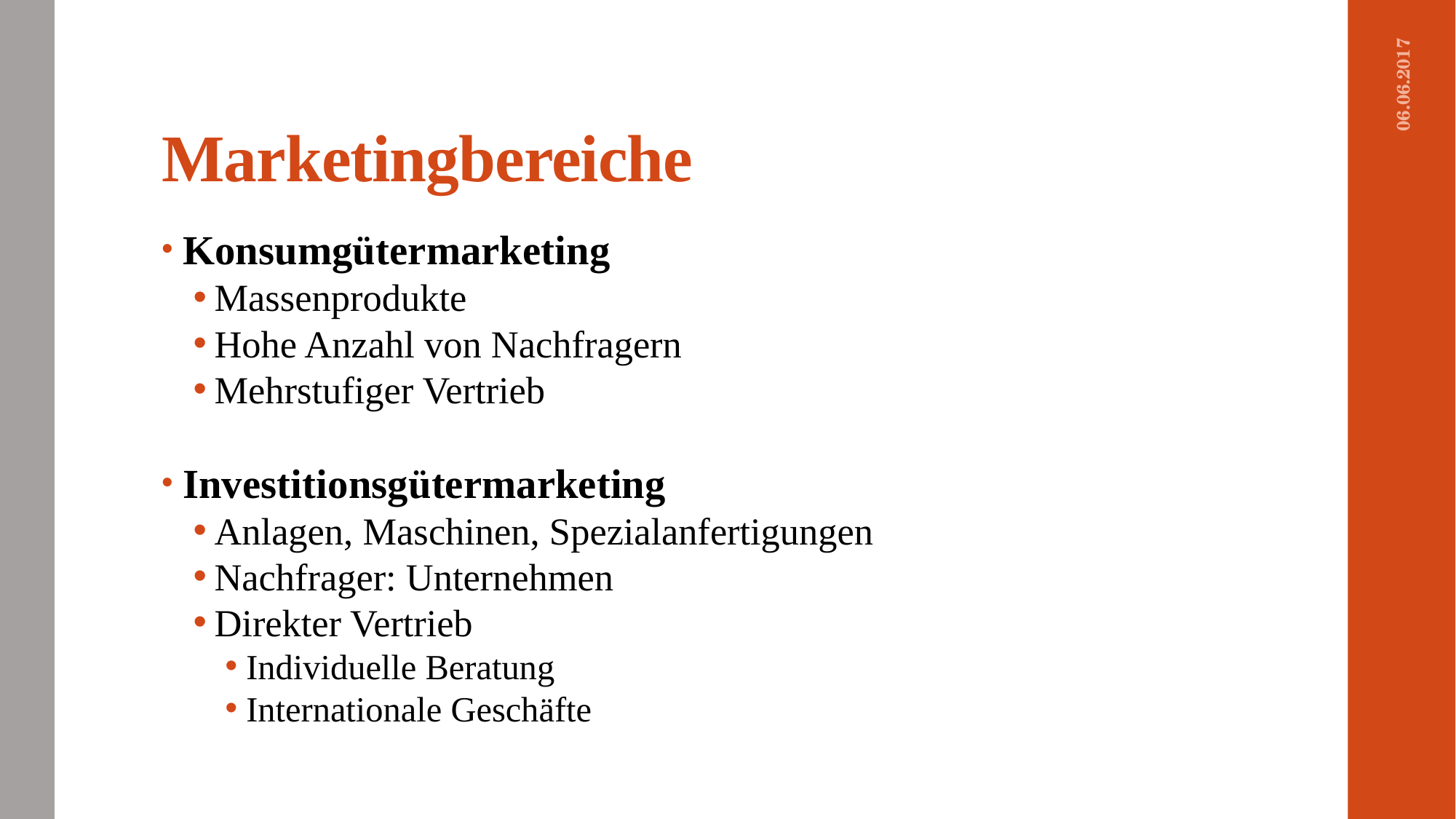

# Marketingbereiche
06.06.2017
Konsumgütermarketing
Massenprodukte
Hohe Anzahl von Nachfragern
Mehrstufiger Vertrieb

Investitionsgütermarketing
Anlagen, Maschinen, Spezialanfertigungen
Nachfrager: Unternehmen
Direkter Vertrieb
Individuelle Beratung
Internationale Geschäfte